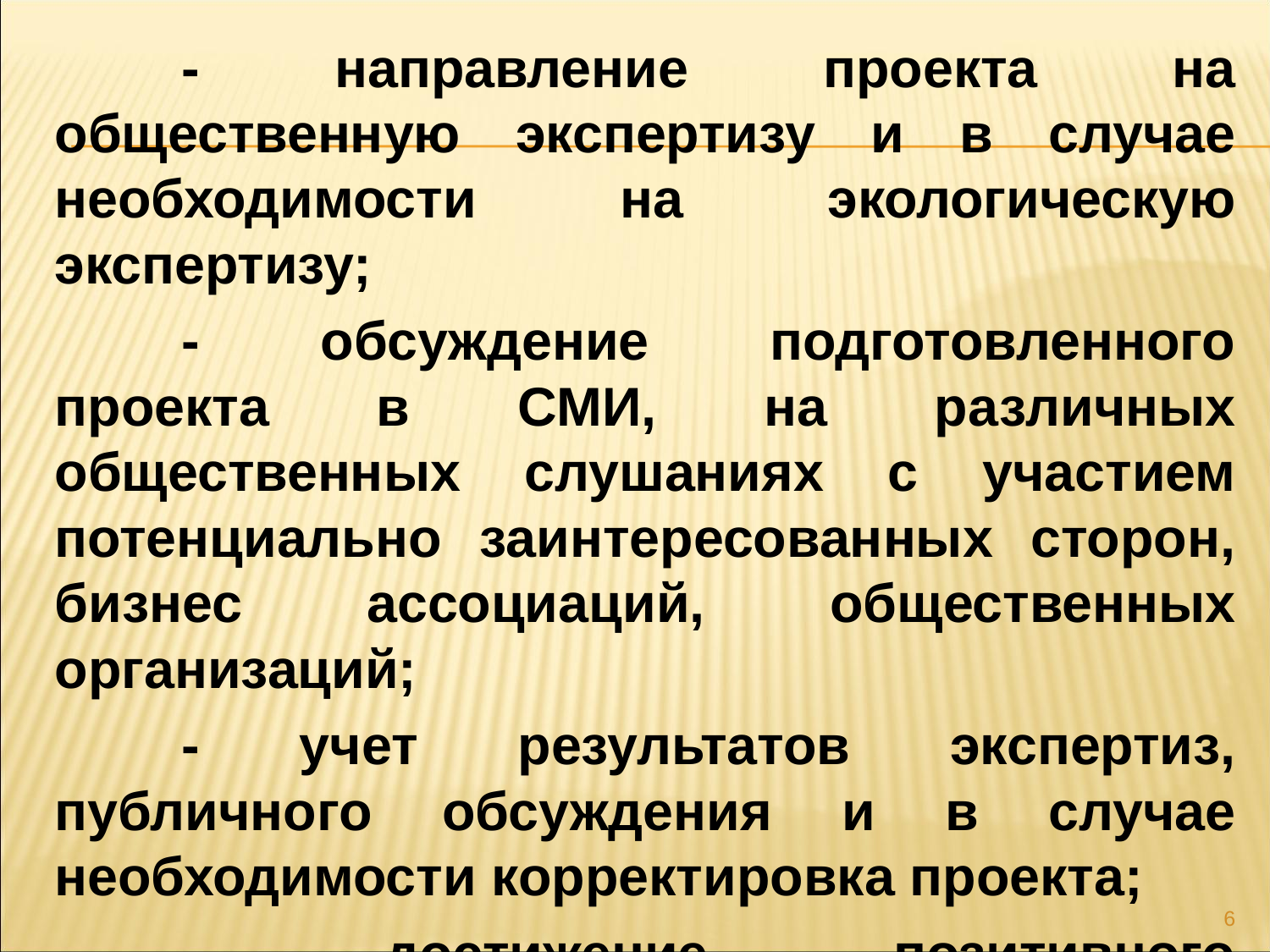

- направление проекта на общественную экспертизу и в случае необходимости на экологическую экспертизу;
	- обсуждение подготовленного проекта в СМИ, на различных общественных слушаниях с участием потенциально заинтересованных сторон, бизнес ассоциаций, общественных организаций;
	- учет результатов экспертиз, публичного обсуждения и в случае необходимости корректировка проекта;
	- достижение позитивного общественного мнения.

6